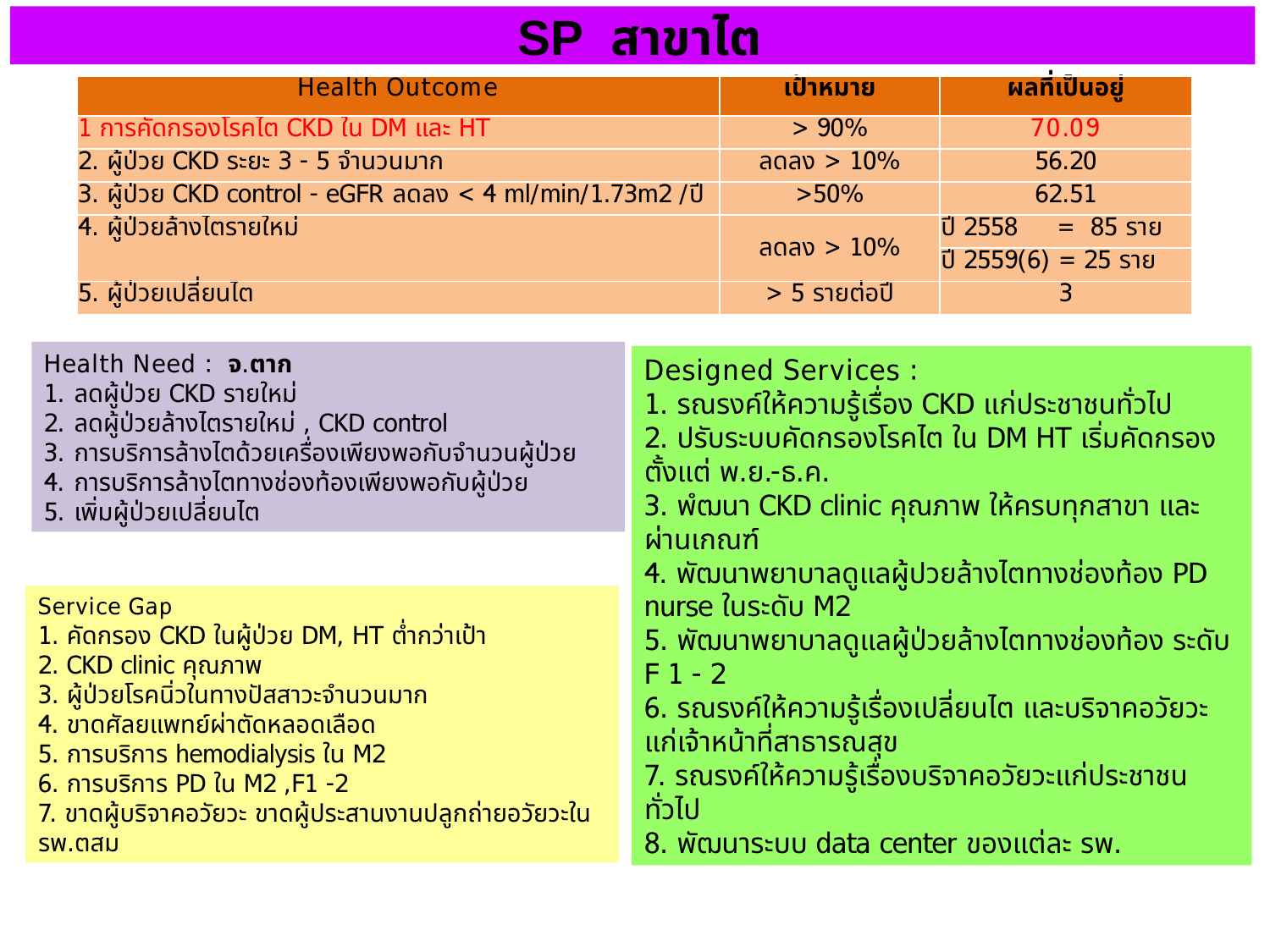

# SP  สาขาไต
| Health Outcome | เป้าหมาย | ผลที่เป็นอยู่ |
| --- | --- | --- |
| 1 การคัดกรองโรคไต CKD ใน DM และ HT | > 90% | 70.09 |
| 2. ผู้ป่วย CKD ระยะ 3 - 5 จำนวนมาก | ลดลง > 10% | 56.20 |
| 3. ผู้ป่วย CKD control - eGFR ลดลง < 4 ml/min/1.73m2 /ปี | >50% | 62.51 |
| 4. ผู้ป่วยล้างไตรายใหม่ | ลดลง > 10% | ปี 2558 = 85 ราย |
|  |  | ปี 2559(6) = 25 ราย |
| 5. ผู้ป่วยเปลี่ยนไต | > 5 รายต่อปี | 3 |
Health Need :  จ.ตาก
ลดผู้ป่วย CKD รายใหม่
ลดผู้ป่วยล้างไตรายใหม่ , CKD control
การบริการล้างไตด้วยเครื่องเพียงพอกับจำนวนผู้ป่วย
การบริการล้างไตทางช่องท้องเพียงพอกับผู้ป่วย
เพิ่มผู้ป่วยเปลี่ยนไต
Designed Services :
1. รณรงค์ให้ความรู้เรื่อง CKD แก่ประชาชนทั่วไป
2. ปรับระบบคัดกรองโรคไต ใน DM HT เริ่มคัดกรองตั้งแต่ พ.ย.-ธ.ค.
3. พํฒนา CKD clinic คุณภาพ ให้ครบทุกสาขา และผ่านเกณฑ์
4. พัฒนาพยาบาลดูแลผู้ปวยล้างไตทางช่องท้อง PD nurse ในระดับ M2
5. พัฒนาพยาบาลดูแลผู้ป่วยล้างไตทางช่องท้อง ระดับ F 1 - 2
6. รณรงค์ให้ความรู้เรื่องเปลี่ยนไต และบริจาคอวัยวะแก่เจ้าหน้าที่สาธารณสุข
7. รณรงค์ให้ความรู้เรื่องบริจาคอวัยวะแก่ประชาชนทั่วไป
8. พัฒนาระบบ data center ของแต่ละ รพ.
Service Gap
1. คัดกรอง CKD ในผู้ป่วย DM, HT ต่ำกว่าเป้า
2. CKD clinic คุณภาพ
3. ผู้ป่วยโรคนิ่วในทางปัสสาวะจำนวนมาก
4. ขาดศัลยแพทย์ผ่าตัดหลอดเลือด
5. การบริการ hemodialysis ใน M2
6. การบริการ PD ใน M2 ,F1 -2
7. ขาดผู้บริจาคอวัยวะ ขาดผู้ประสานงานปลูกถ่ายอวัยวะใน รพ.ตสม